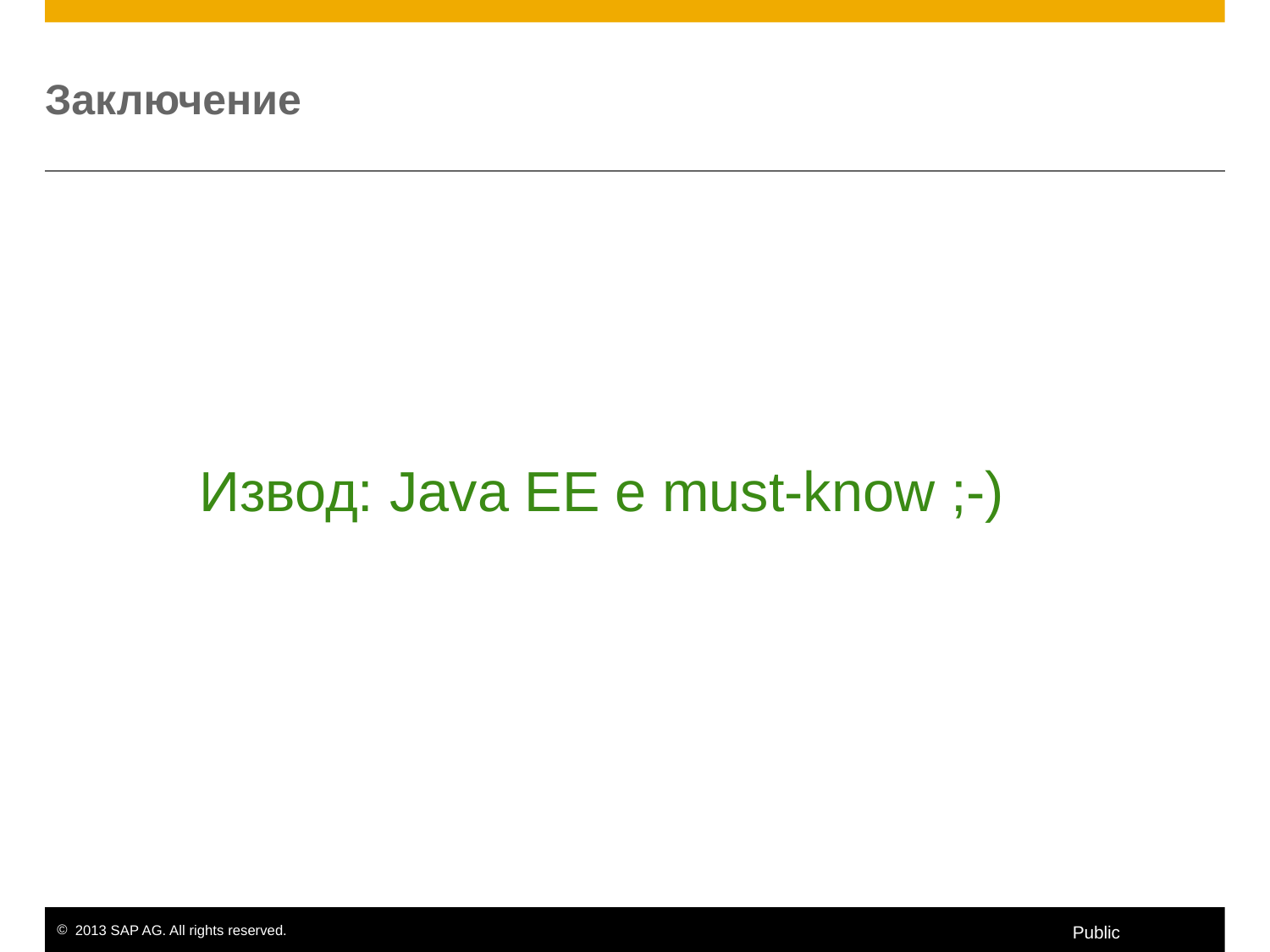

# Заключение
Извод: Java EE e must-know ;-)